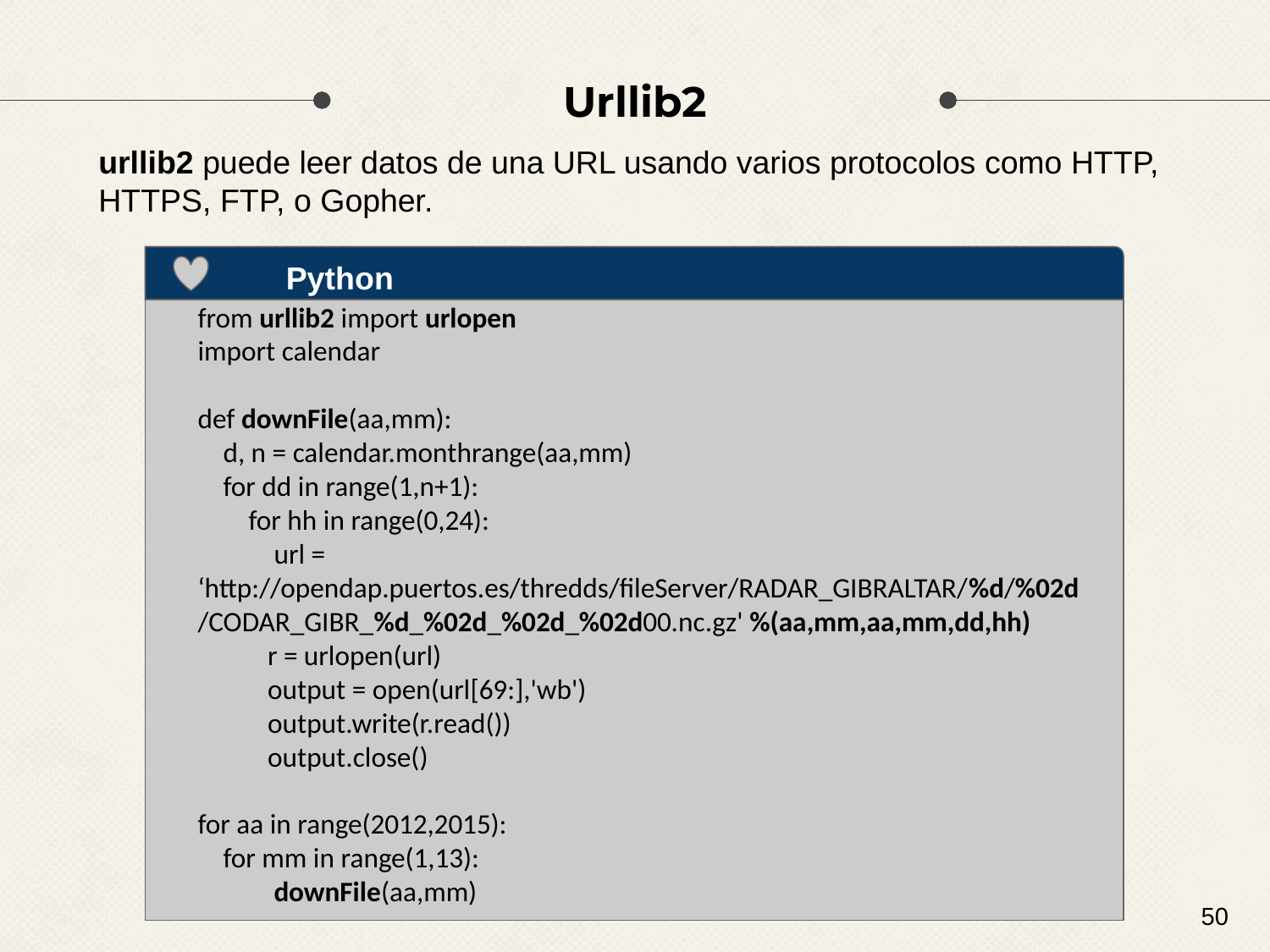

# Urllib2
urllib2 puede leer datos de una URL usando varios protocolos como HTTP, HTTPS, FTP, o Gopher.
Python

from urllib2 import urlopen
import calendar

def downFile(aa,mm):
    d, n = calendar.monthrange(aa,mm)
    for dd in range(1,n+1):
        for hh in range(0,24):
            url = ‘http://opendap.puertos.es/thredds/fileServer/RADAR_GIBRALTAR/%d/%02d/CODAR_GIBR_%d_%02d_%02d_%02d00.nc.gz' %(aa,mm,aa,mm,dd,hh)
 r = urlopen(url)
           output = open(url[69:],'wb')
           output.write(r.read())
           output.close()

for aa in range(2012,2015):
    for mm in range(1,13):
            downFile(aa,mm)

50